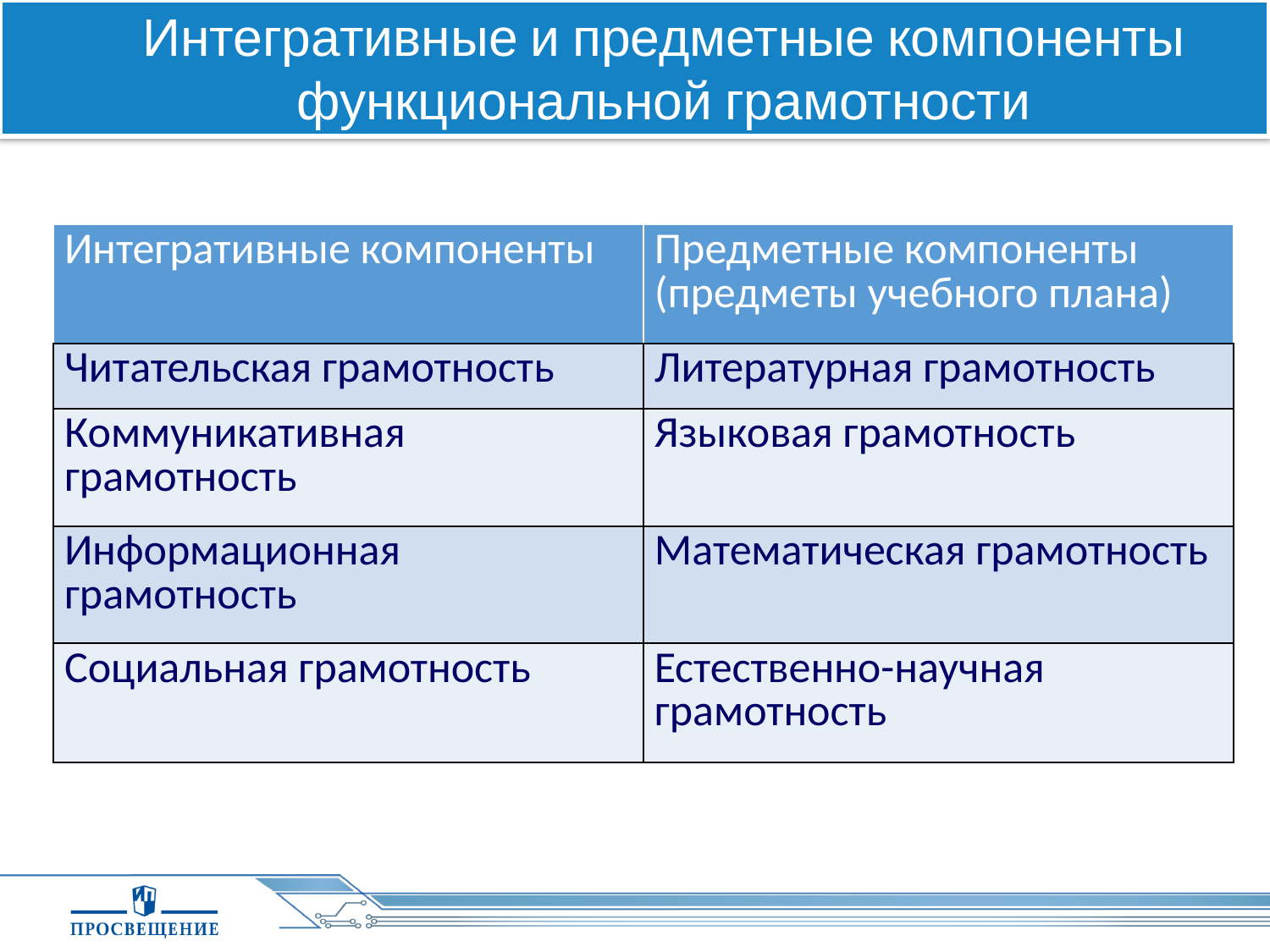

Интегративные и предметные компоненты функциональной грамотности

| Интегративные компоненты | Предметные компоненты (предметы учебного плана) |
| --- | --- |
| Читательская грамотность | Литературная грамотность |
| Коммуникативная грамотность | Языковая грамотность |
| Информационная грамотность | Математическая грамотность |
| Социальная грамотность | Естественно-научная грамотность |